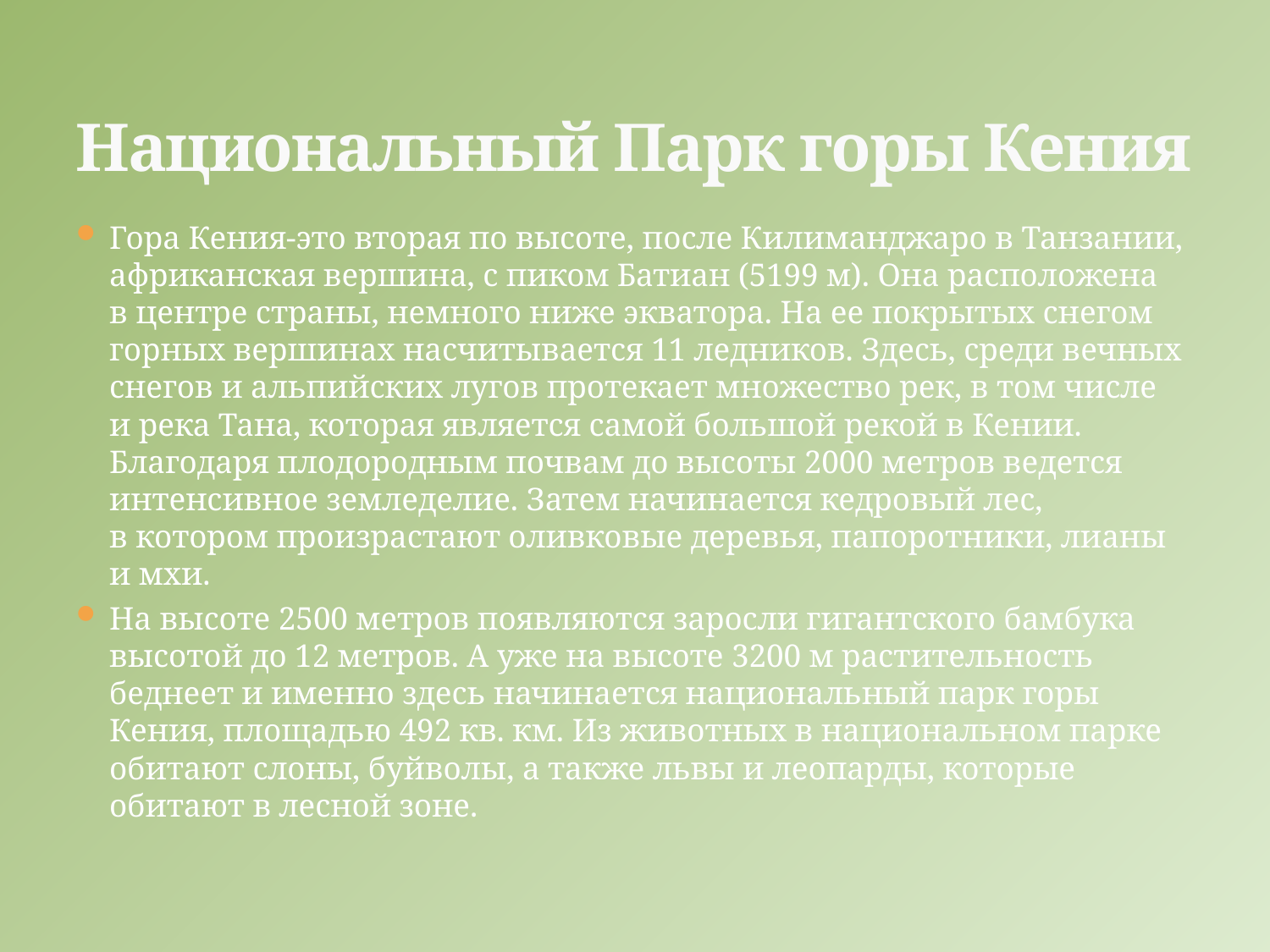

# Национальный Парк горы Кения
Гора Кения-это вторая по высоте, после Килиманджаро в Танзании, африканская вершина, с пиком Батиан (5199 м). Она расположена в центре страны, немного ниже экватора. На ее покрытых снегом горных вершинах насчитывается 11 ледников. Здесь, среди вечных снегов и альпийских лугов протекает множество рек, в том числе и река Тана, которая является самой большой рекой в Кении. Благодаря плодородным почвам до высоты 2000 метров ведется интенсивное земледелие. Затем начинается кедровый лес, в котором произрастают оливковые деревья, папоротники, лианы и мхи.
На высоте 2500 метров появляются заросли гигантского бамбука высотой до 12 метров. А уже на высоте 3200 м растительность беднеет и именно здесь начинается национальный парк горы Кения, площадью 492 кв. км. Из животных в национальном парке обитают слоны, буйволы, а также львы и леопарды, которые обитают в лесной зоне.